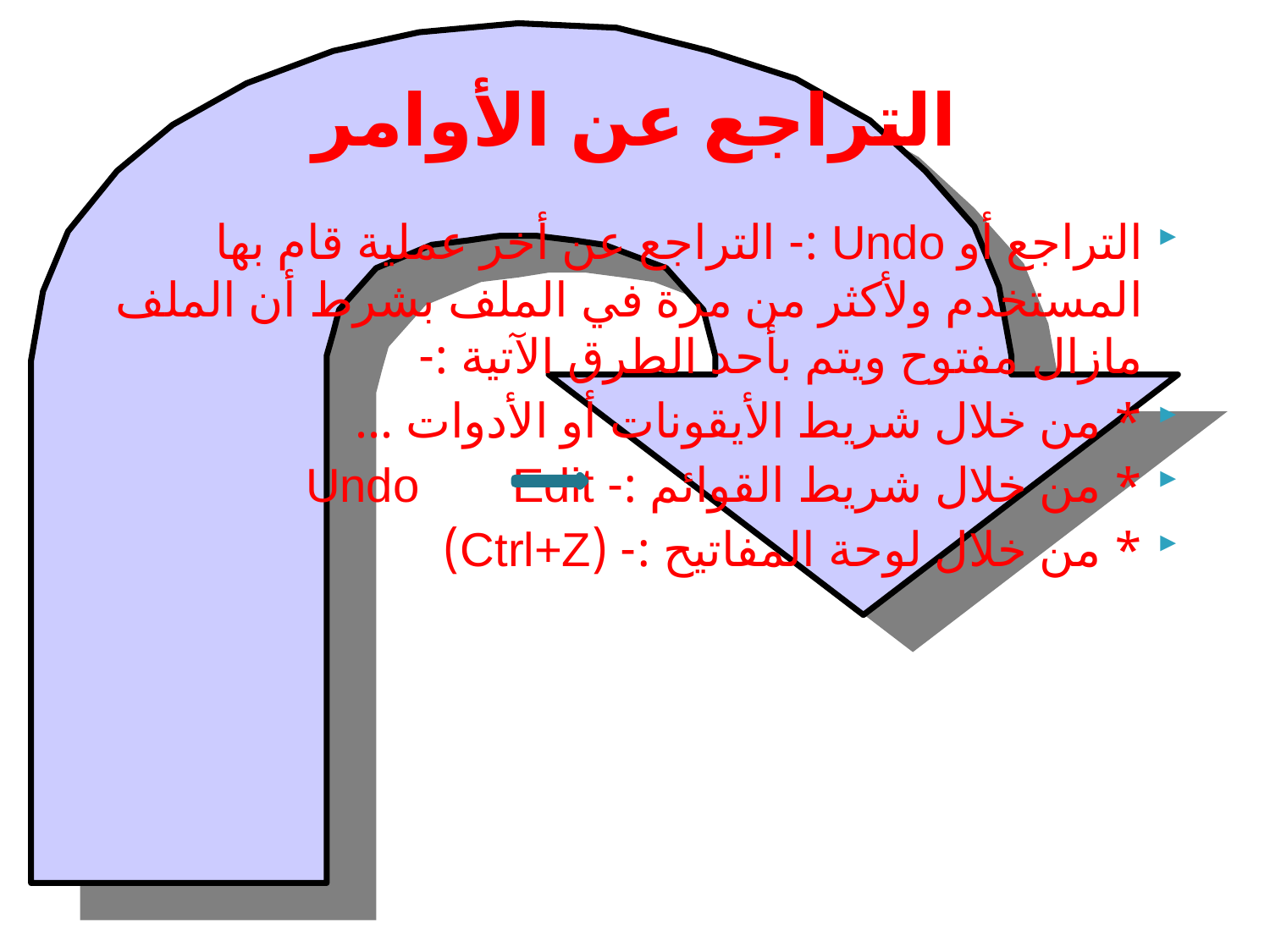

# التراجع عن الأوامر
التراجع أو Undo :- التراجع عن أخر عملية قام بها المستخدم ولأكثر من مرة في الملف بشرط أن الملف مازال مفتوح ويتم بأحد الطرق الآتية :-
* من خلال شريط الأيقونات أو الأدوات ...
* من خلال شريط القوائم :- Undo       Edit
* من خلال لوحة المفاتيح :- (Ctrl+Z)